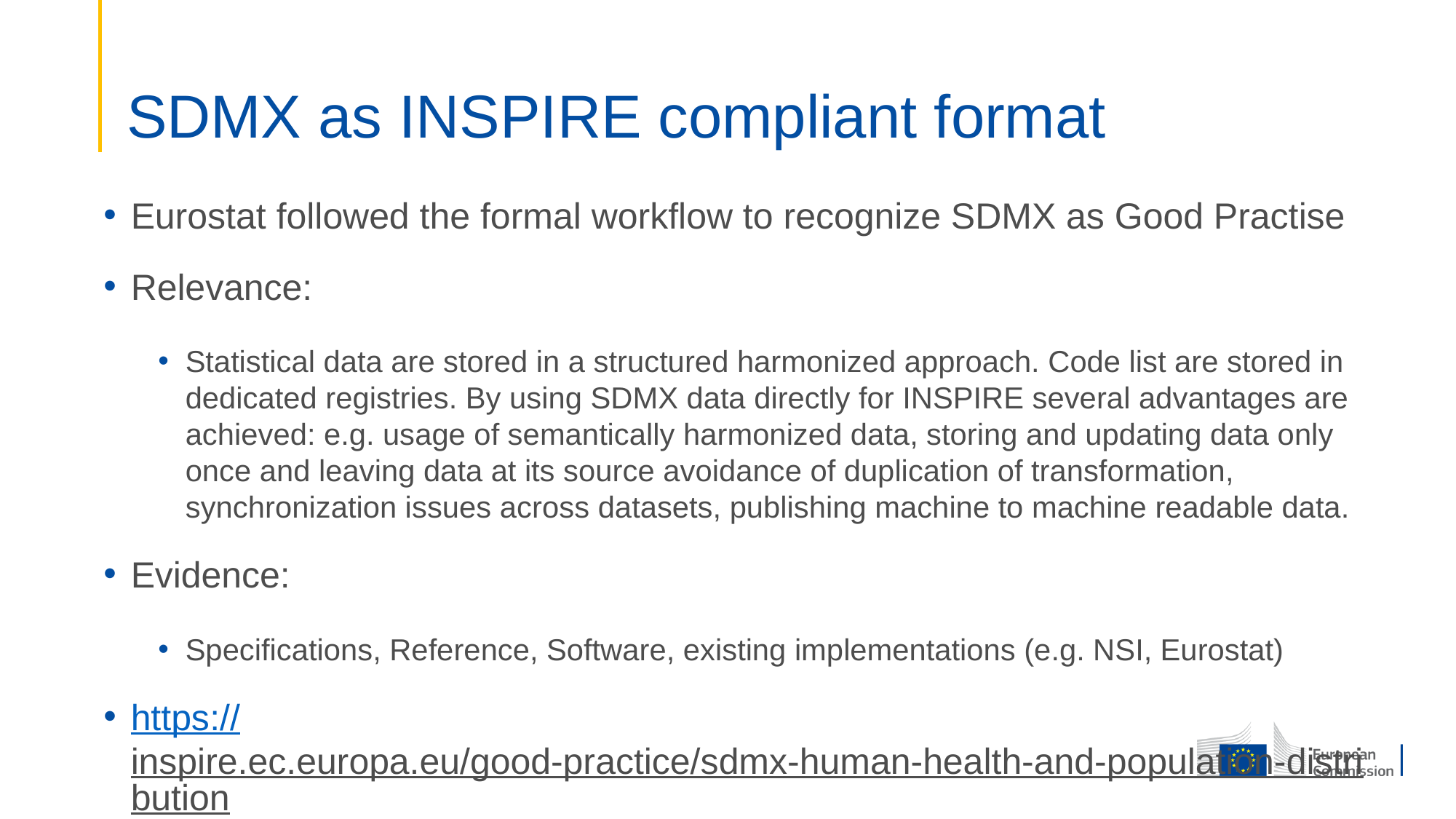

# SDMX as INSPIRE compliant format
Eurostat followed the formal workflow to recognize SDMX as Good Practise
Relevance:
Statistical data are stored in a structured harmonized approach. Code list are stored in dedicated registries. By using SDMX data directly for INSPIRE several advantages are achieved: e.g. usage of semantically harmonized data, storing and updating data only once and leaving data at its source avoidance of duplication of transformation, synchronization issues across datasets, publishing machine to machine readable data.
Evidence:
Specifications, Reference, Software, existing implementations (e.g. NSI, Eurostat)
https://inspire.ec.europa.eu/good-practice/sdmx-human-health-and-population-distribution       - also for Geopackage recently adopted

Since